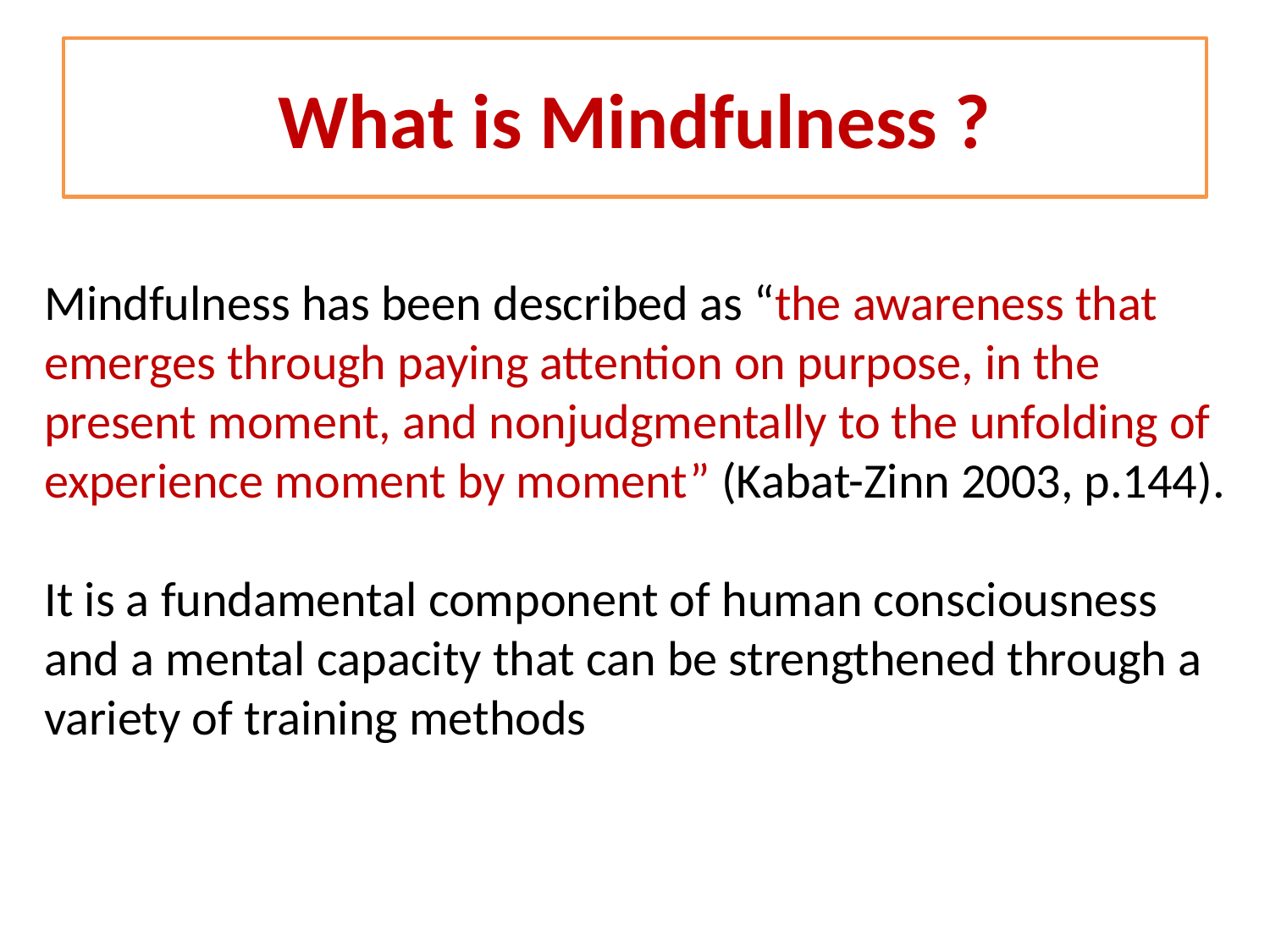

# What is Mindfulness ?
Mindfulness has been described as “the awareness that emerges through paying attention on purpose, in the present moment, and nonjudgmentally to the unfolding of experience moment by moment” (Kabat-Zinn 2003, p.144).

It is a fundamental component of human consciousness and a mental capacity that can be strengthened through a variety of training methods